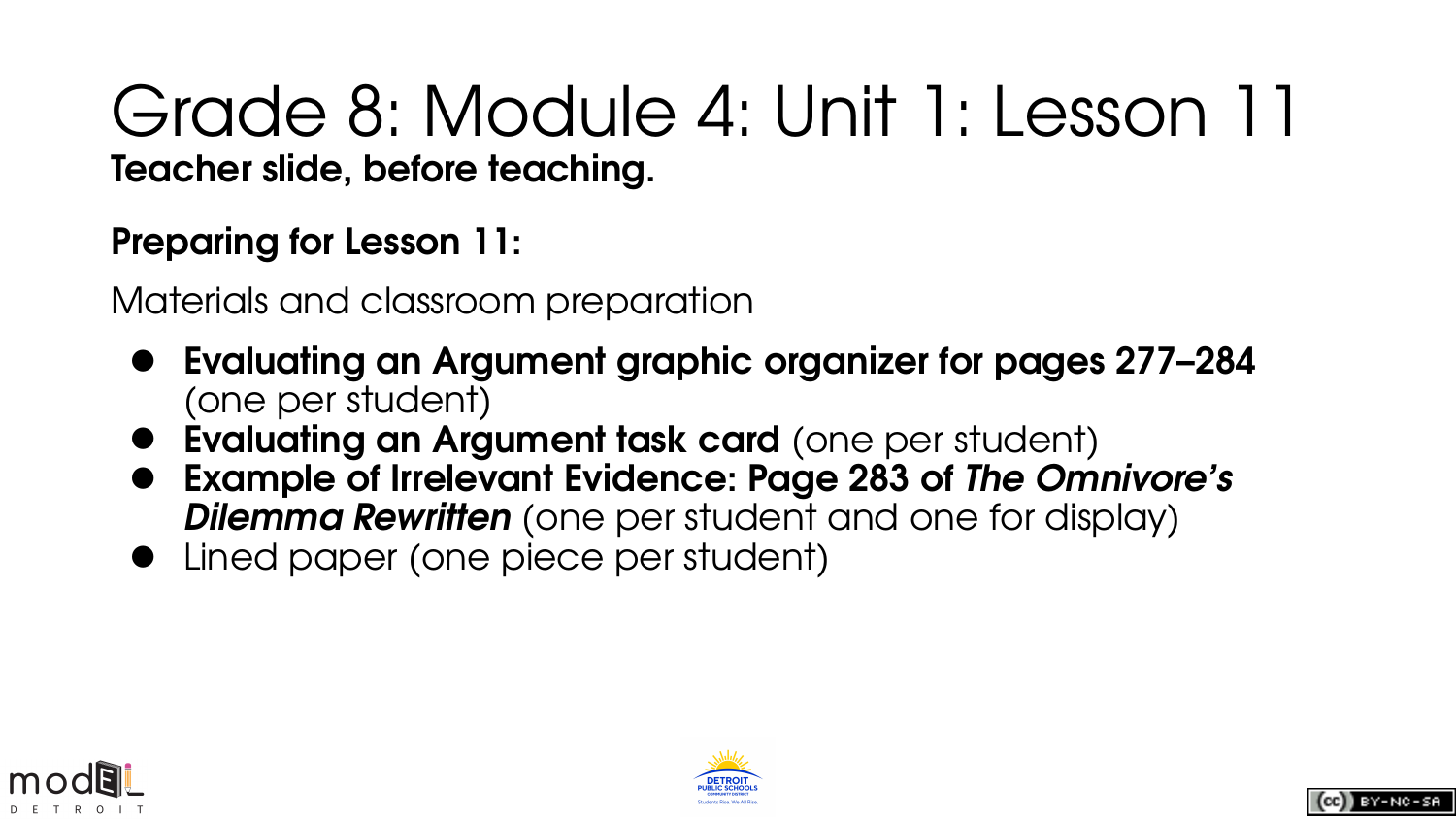

# Grade 8: Module 4: Unit 1: Lesson 11
Teacher slide, before teaching.

Preparing for Lesson 11:
Materials and classroom preparation
Evaluating an Argument graphic organizer for pages 277–284 (one per student)
Evaluating an Argument task card (one per student)
Example of Irrelevant Evidence: Page 283 of The Omnivore’s Dilemma Rewritten (one per student and one for display)
Lined paper (one piece per student)